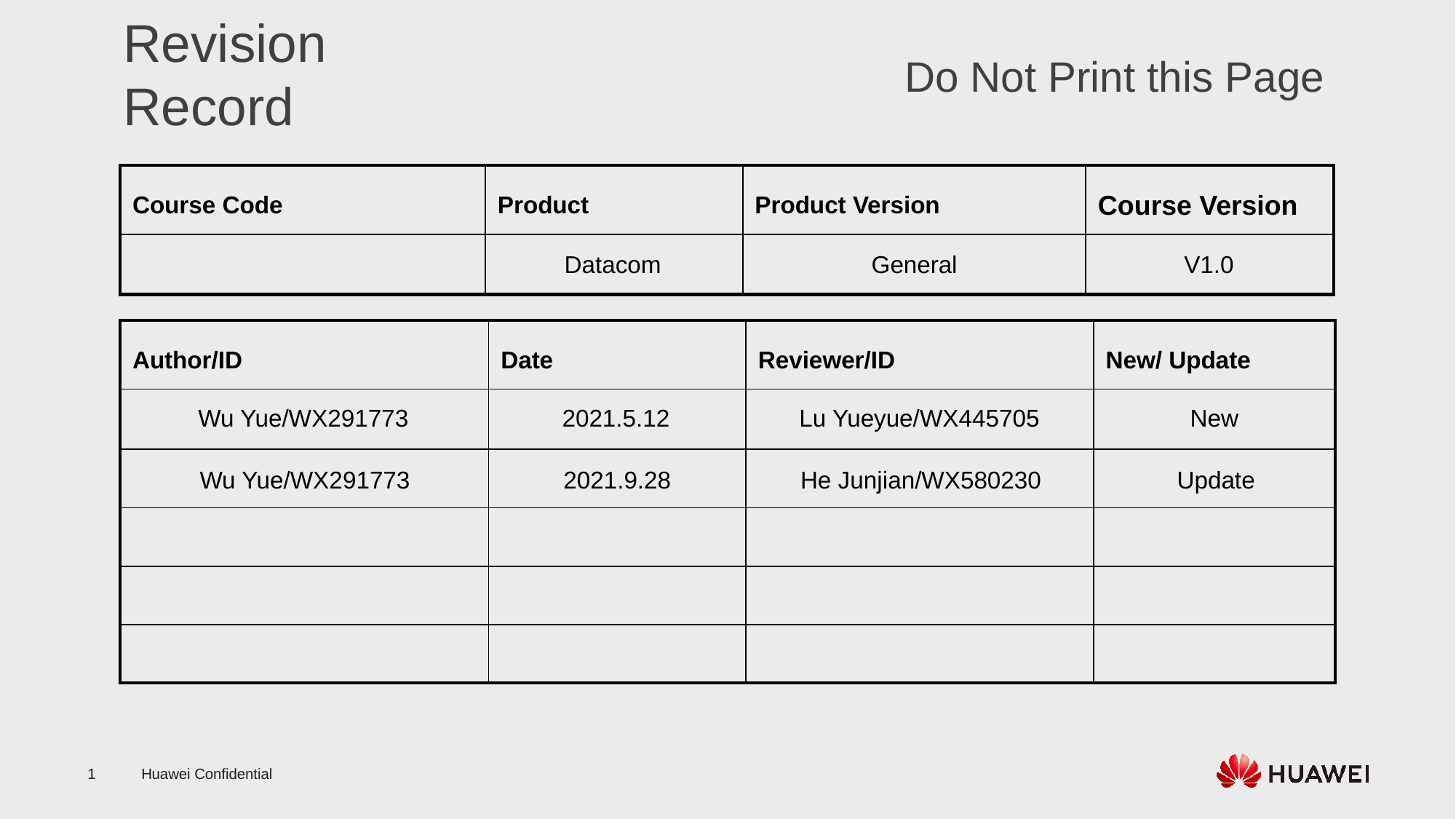

Datacom
General
V1.0
Wu Yue/WX291773
2021.5.12
Lu Yueyue/WX445705
New
Wu Yue/WX291773
2021.9.28
He Junjian/WX580230
Update